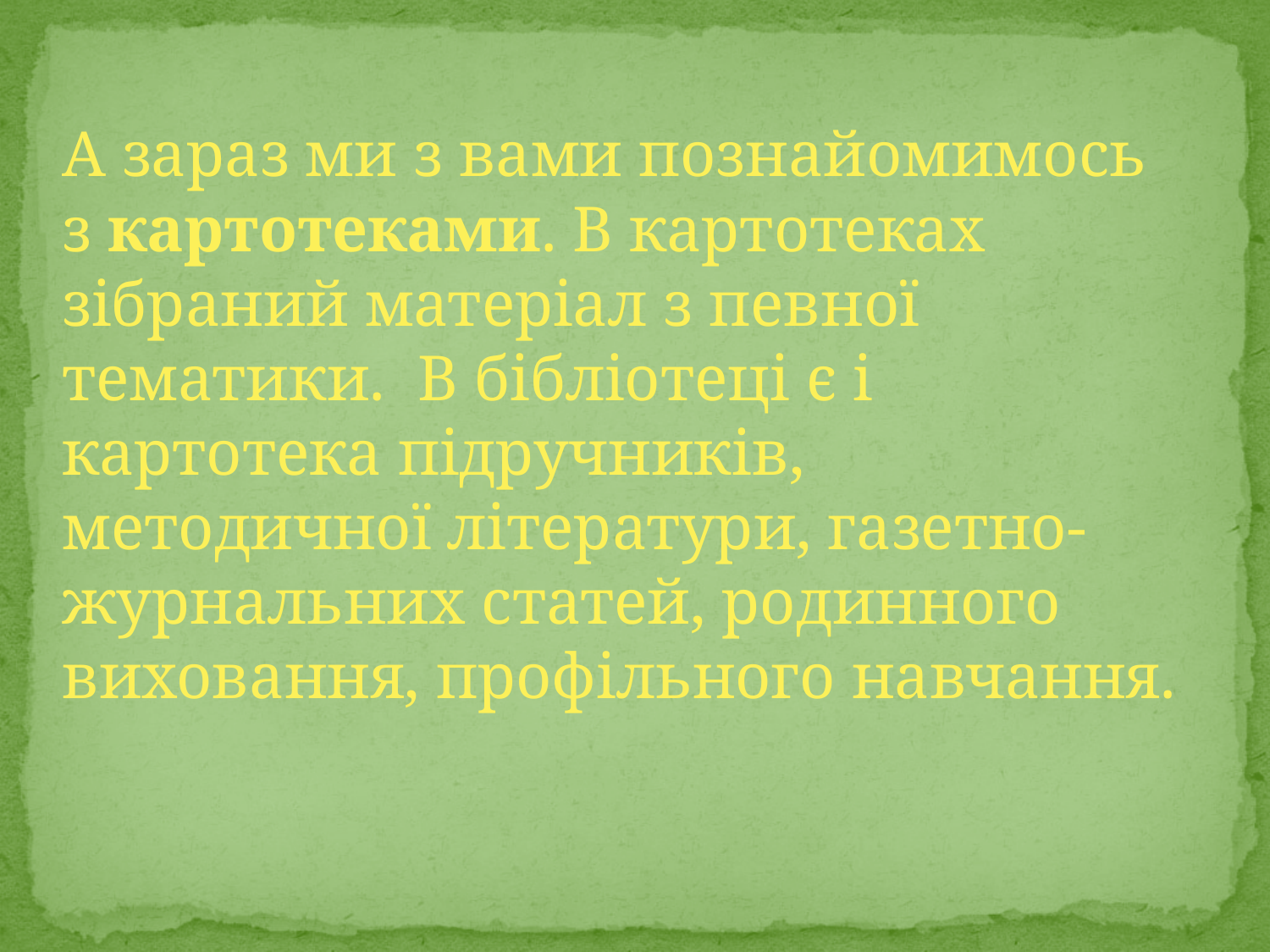

# А зараз ми з вами познайомимось з картотеками. В картотеках зібраний матеріал з певної тематики.  В бібліотеці є і картотека підручників, методичної літератури, газетно-журнальних статей, родинного виховання, профільного навчання.